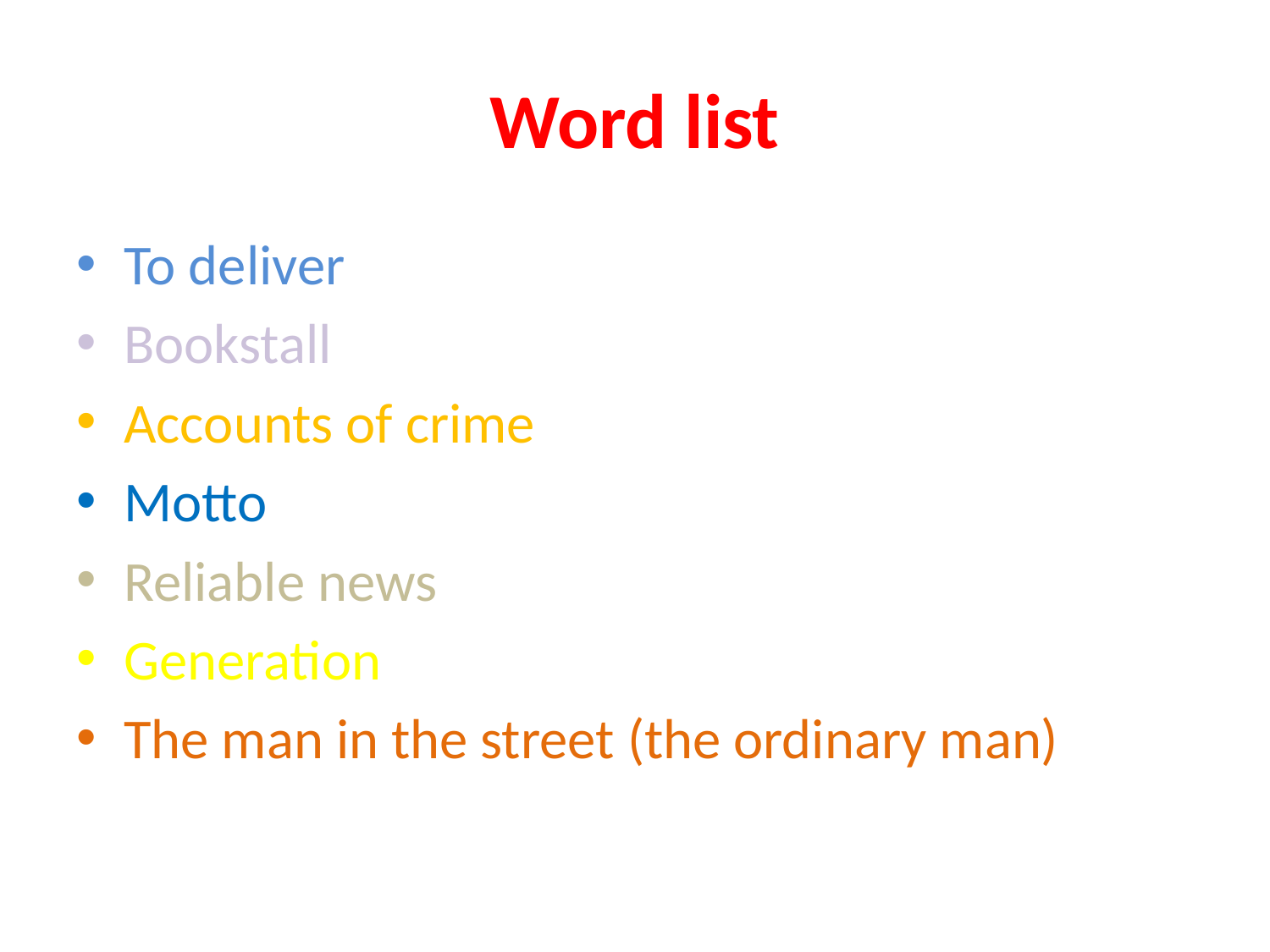

# Word list
To deliver
Bookstall
Accounts of crime
Motto
Reliable news
Generation
The man in the street (the ordinary man)